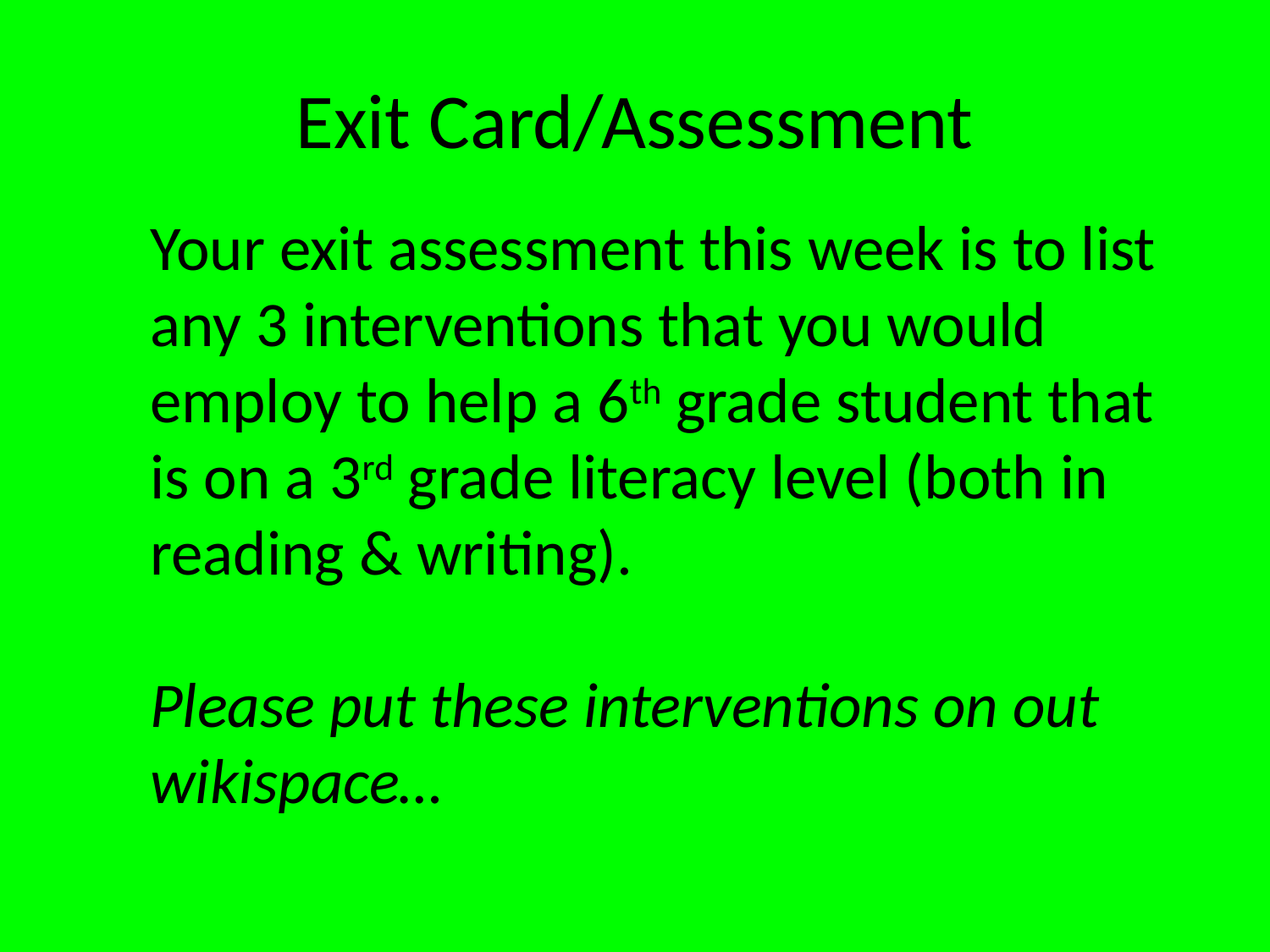

# Exit Card/Assessment
Your exit assessment this week is to list any 3 interventions that you would employ to help a 6th grade student that is on a 3rd grade literacy level (both in reading & writing).

Please put these interventions on out wikispace…